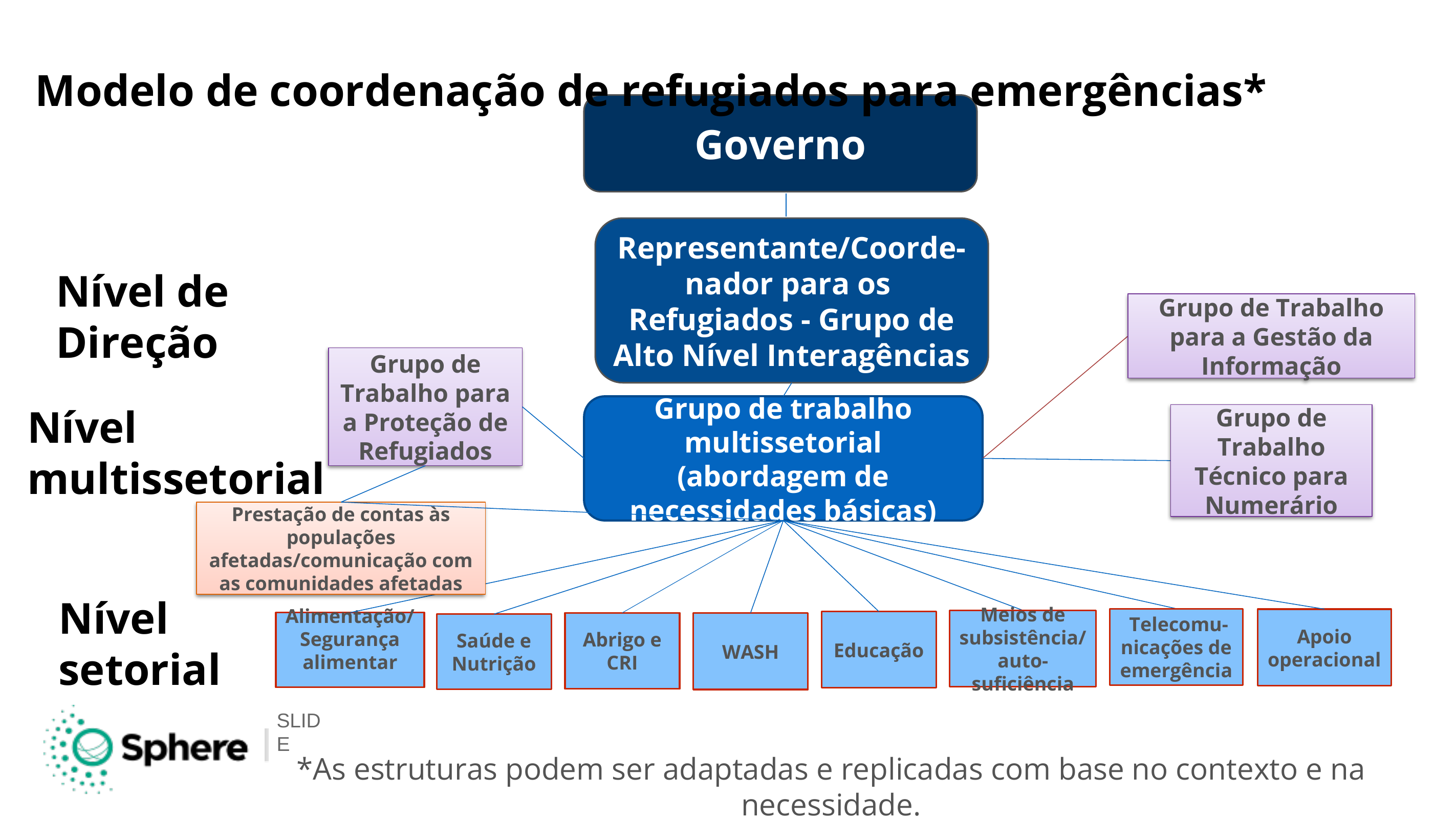

# Modelo de coordenação de refugiados para emergências*
Governo
Representante/Coorde-nador para os  Refugiados - Grupo de Alto Nível Interagências
Nível de Direção
Grupo de Trabalho para a Gestão da Informação
Grupo de Trabalho para a Proteção de Refugiados
Nível multissetorial
Grupo de trabalho multissetorial
(abordagem de necessidades básicas)
Grupo de Trabalho Técnico para Numerário
Prestação de contas às populações afetadas/comunicação com as comunidades afetadas
Nível
setorial
 Telecomu-nicações de emergência
Apoio operacional
Meios de subsistência/auto-suficiência
Educação
Alimentação/Segurança alimentar
Abrigo e CRI
WASH
Saúde e Nutrição
*As estruturas podem ser adaptadas e replicadas com base no contexto e na necessidade.